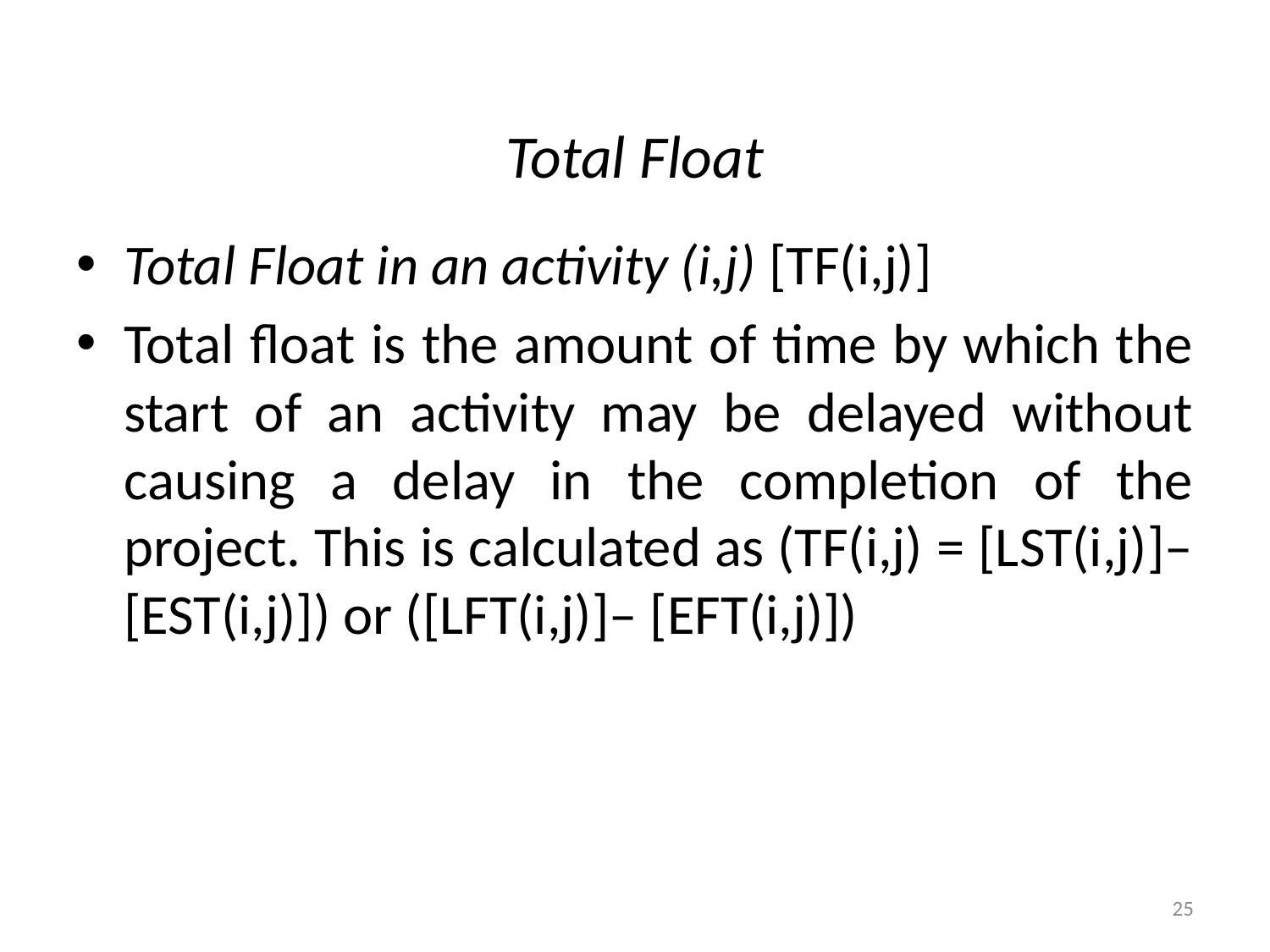

# Total Float
Total Float in an activity (i,j) [TF(i,j)]
Total float is the amount of time by which the start of an activity may be delayed without causing a delay in the completion of the project. This is calculated as (TF(i,j) = [LST(i,j)]– [EST(i,j)]) or ([LFT(i,j)]– [EFT(i,j)])
25